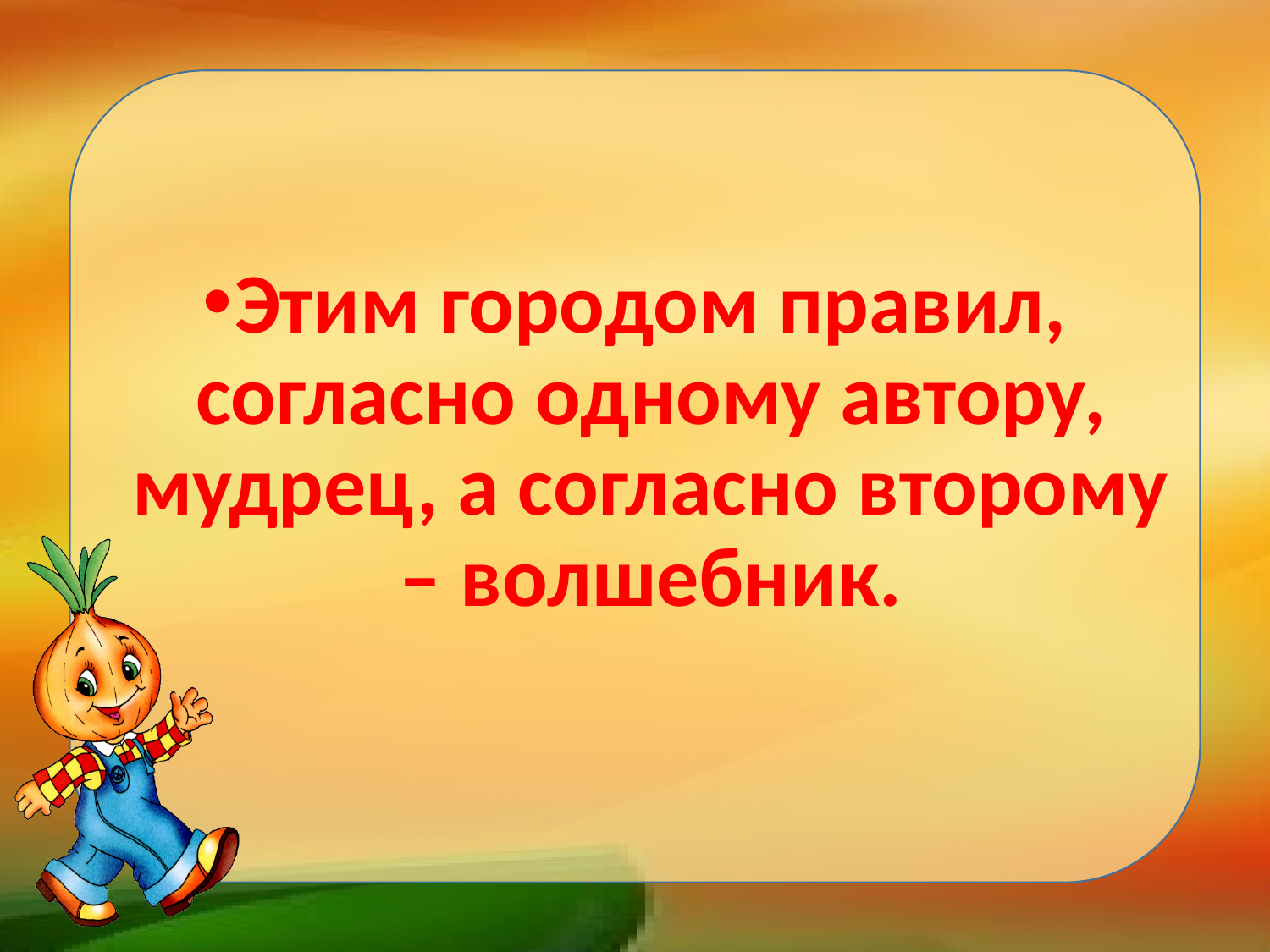

#
Этим городом правил, согласно одному автору, мудрец, а согласно второму – волшебник.